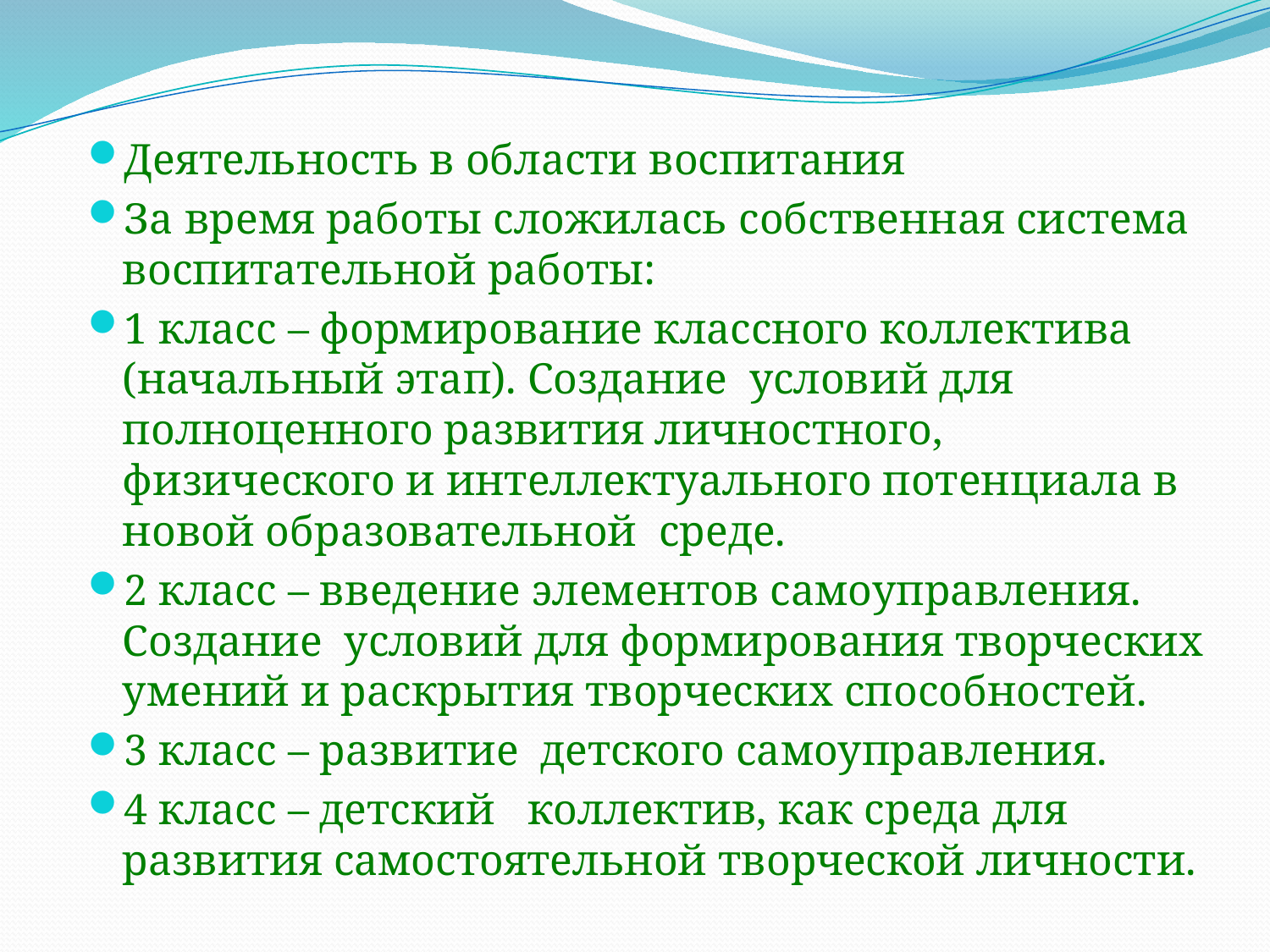

Деятельность в области воспитания
За время работы сложилась собственная система воспитательной работы:
1 класс – формирование классного коллектива (начальный этап). Создание  условий для полноценного развития личностного, физического и интеллектуального потенциала в новой образовательной  среде.
2 класс – введение элементов самоуправления. Создание  условий для формирования творческих умений и раскрытия творческих способностей.
3 класс – развитие  детского самоуправления.
4 класс – детский   коллектив, как среда для развития самостоятельной творческой личности.